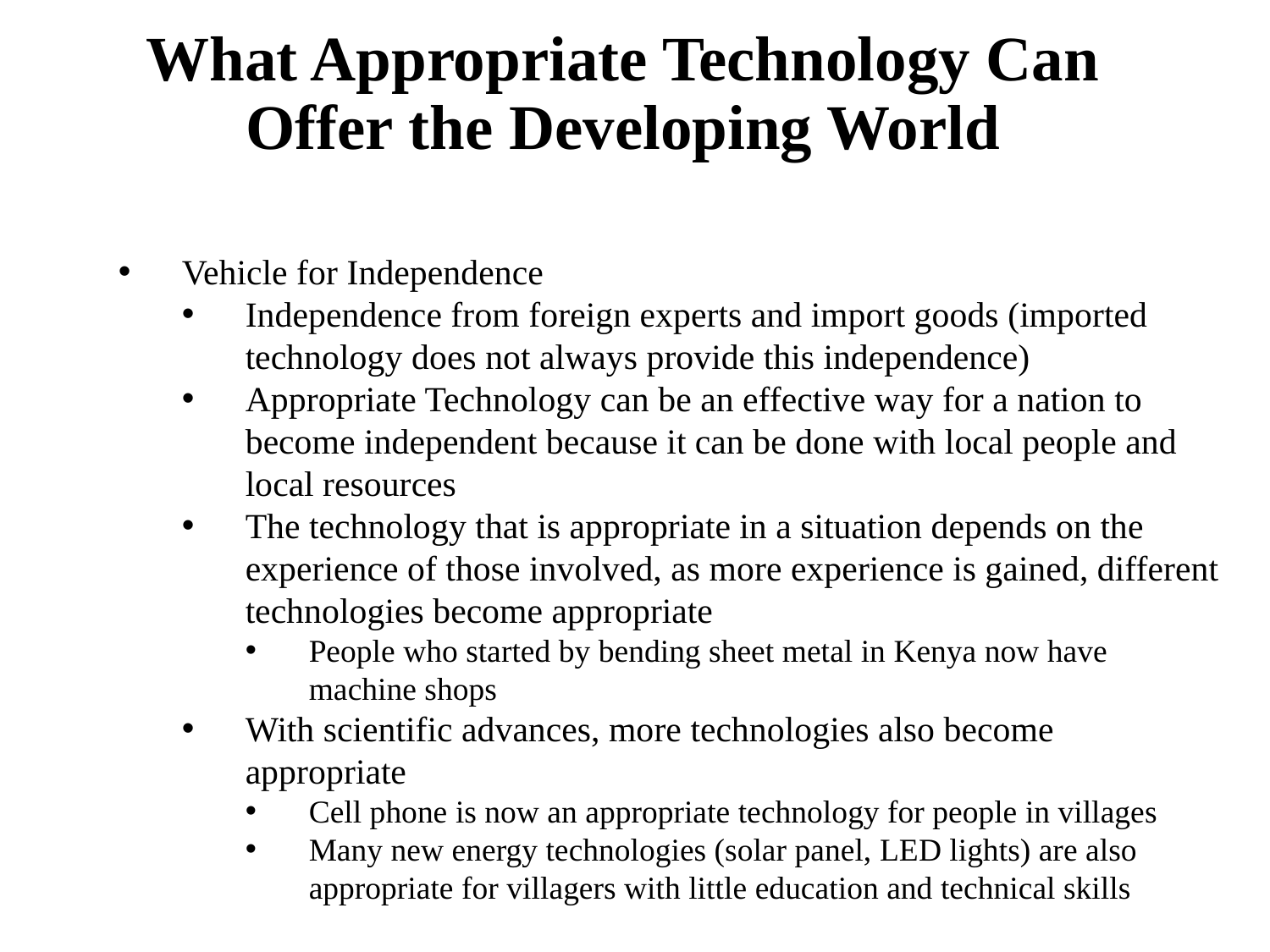

# What Appropriate Technology Can Offer the Developing World
Vehicle for Independence
Independence from foreign experts and import goods (imported technology does not always provide this independence)
Appropriate Technology can be an effective way for a nation to become independent because it can be done with local people and local resources
The technology that is appropriate in a situation depends on the experience of those involved, as more experience is gained, different technologies become appropriate
People who started by bending sheet metal in Kenya now have machine shops
With scientific advances, more technologies also become appropriate
Cell phone is now an appropriate technology for people in villages
Many new energy technologies (solar panel, LED lights) are also appropriate for villagers with little education and technical skills